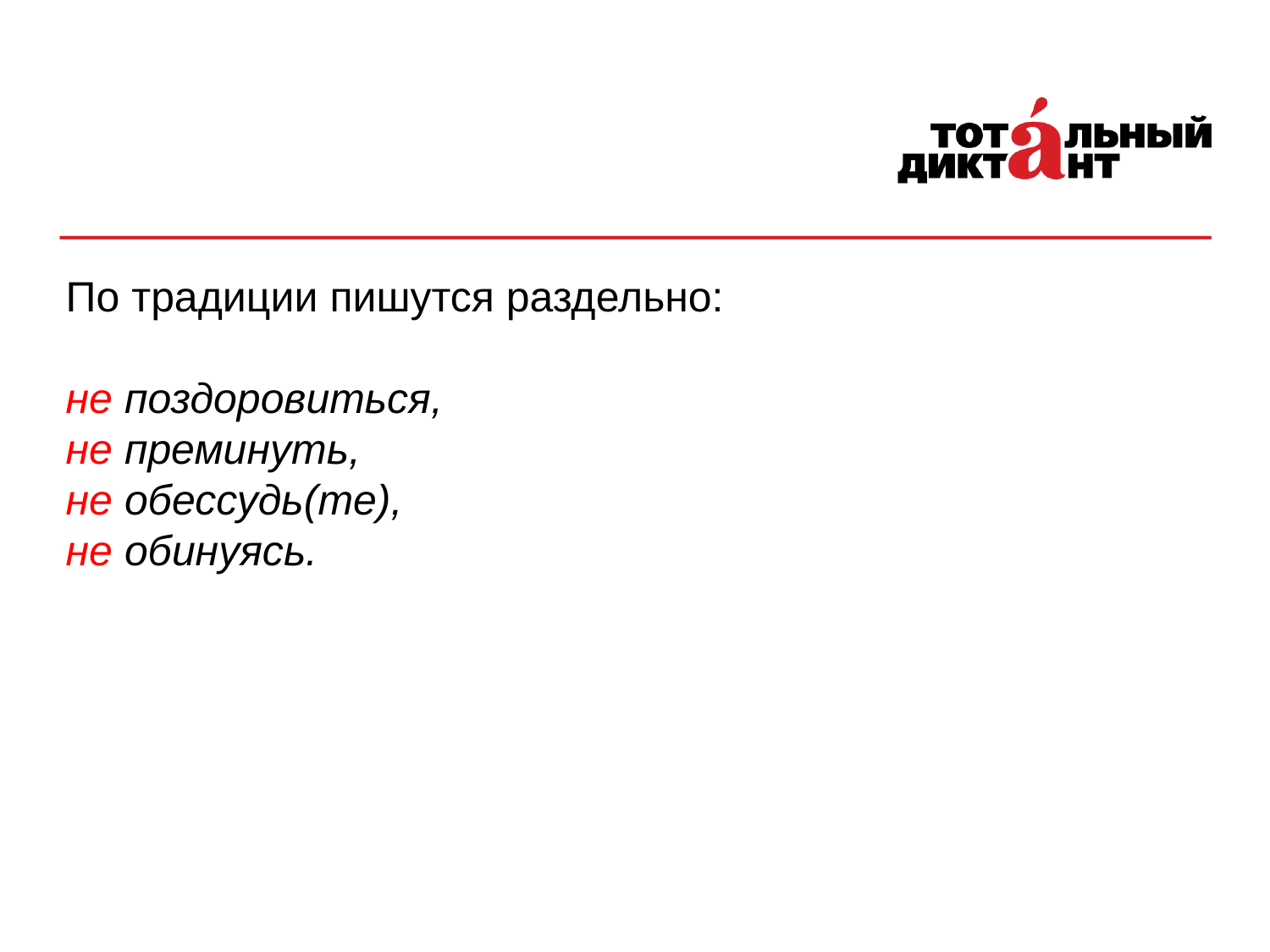

По традиции пишутся раздельно:

не поздоровиться,
не преминуть,
не обессудь(те),
не обинуясь.